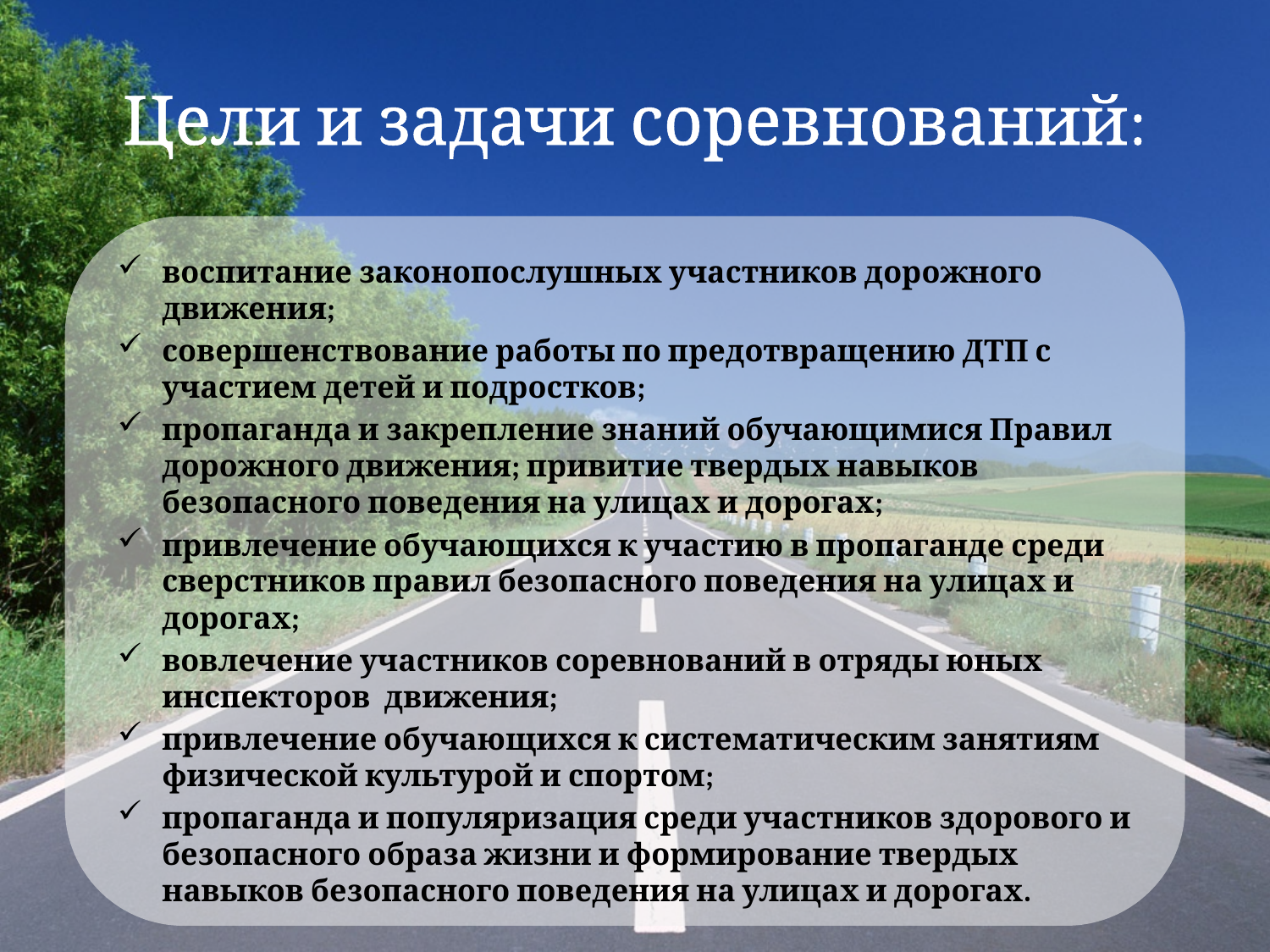

# Цели и задачи соревнований:

воспитание законопослушных участников дорожного движения;
совершенствование работы по предотвращению ДТП с участием детей и подростков;
пропаганда и закрепление знаний обучающимися Правил дорожного движения; привитие твердых навыков безопасного поведения на улицах и дорогах;
привлечение обучающихся к участию в пропаганде среди сверстников правил безопасного поведения на улицах и дорогах;
вовлечение участников соревнований в отряды юных инспекторов  движения;
привлечение обучающихся к систематическим занятиям физической культурой и спортом;
пропаганда и популяризация среди участников здорового и безопасного образа жизни и формирование твердых навыков безопасного поведения на улицах и дорогах.